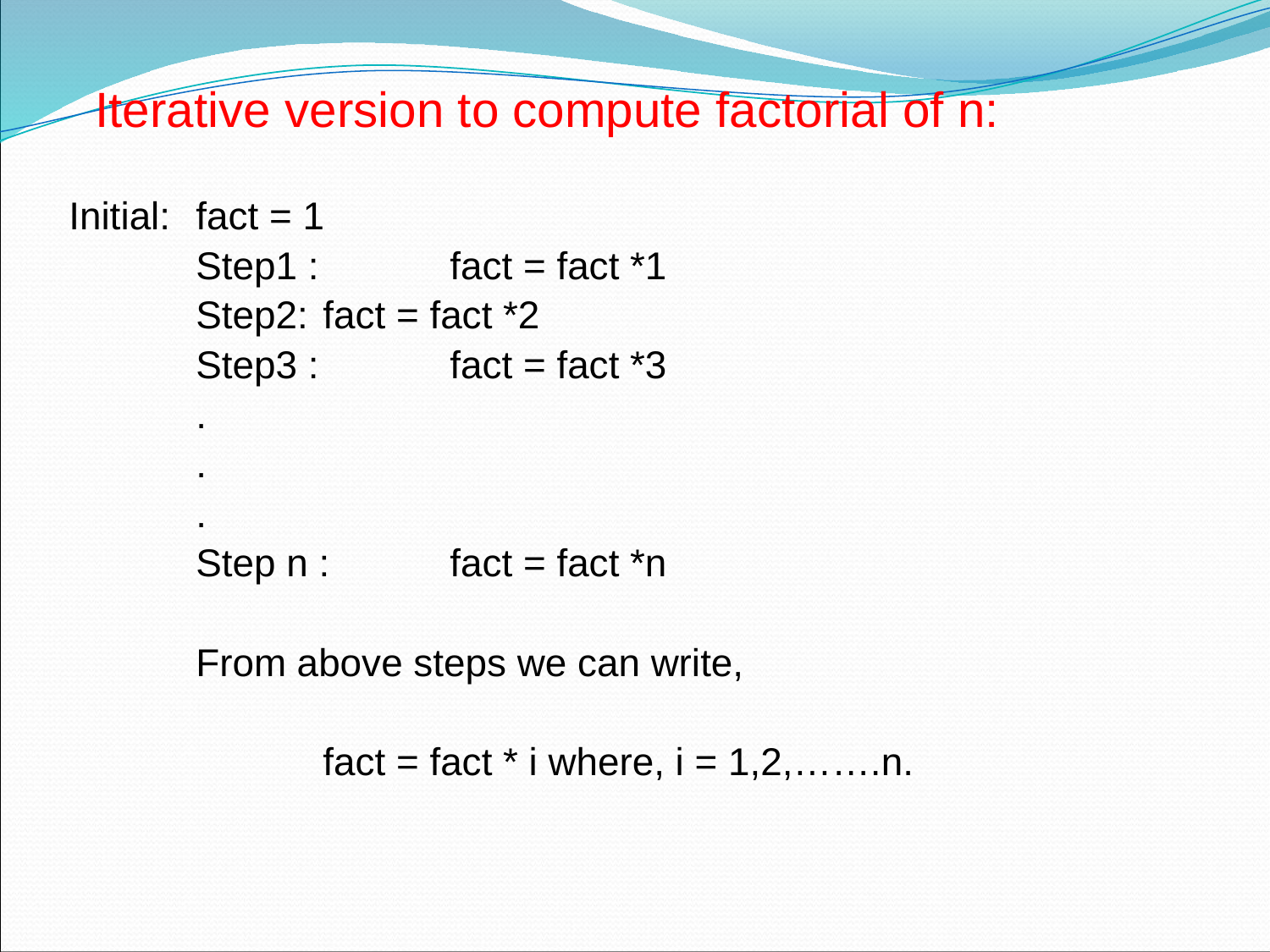

# Iterative version to compute factorial of n:
Initial: 	fact = 1
	Step1 : 	fact = fact *1
	Step2:	fact = fact *2
	Step3 : 	fact = fact *3
	.
	.
	.
	Step n : 	fact = fact *n

	From above steps we can write,

		fact = fact * i where, i = 1,2,…….n.